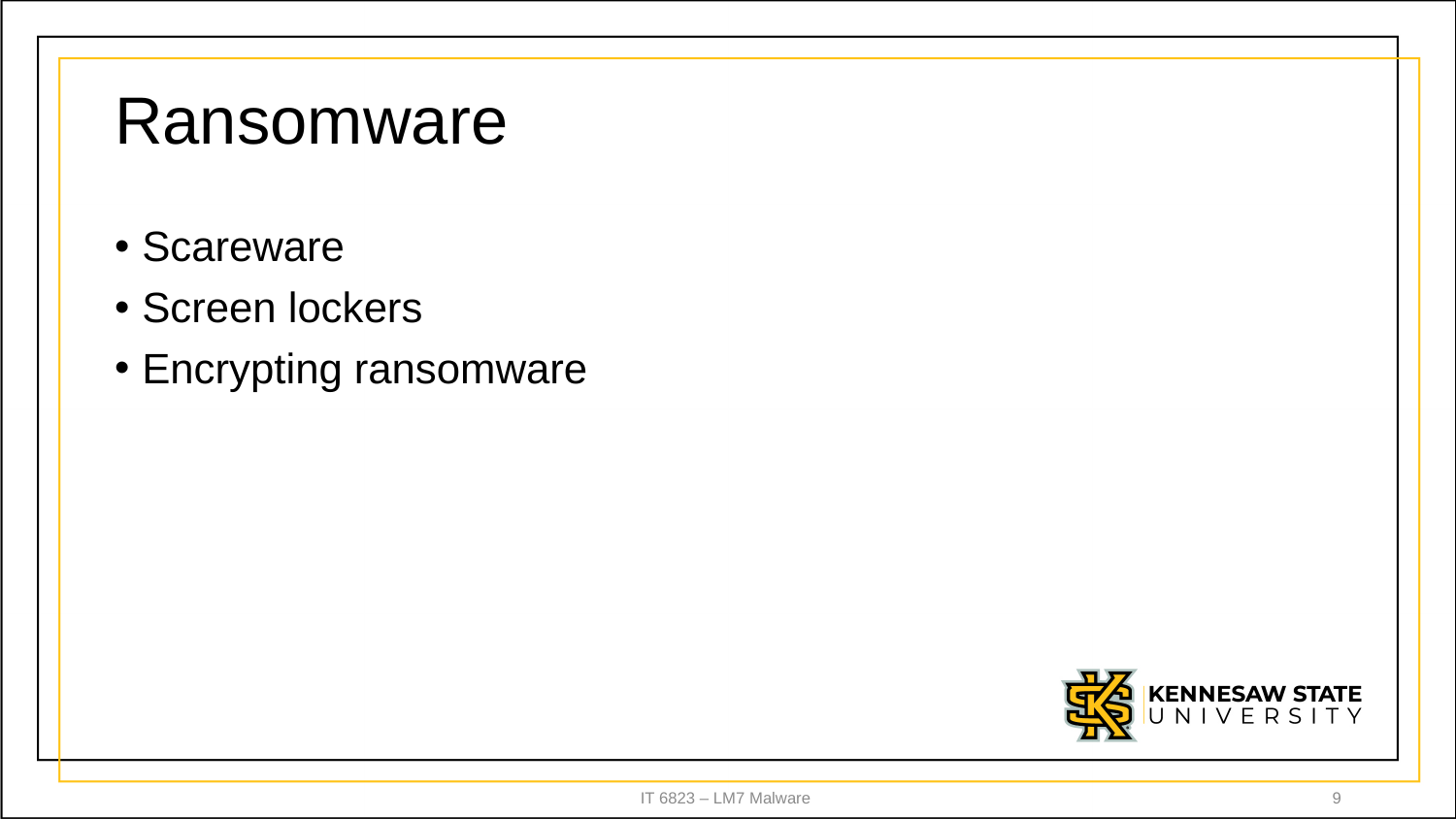

# Ransomware
Scareware
Screen lockers
Encrypting ransomware
IT 6823 – LM7 Malware
9